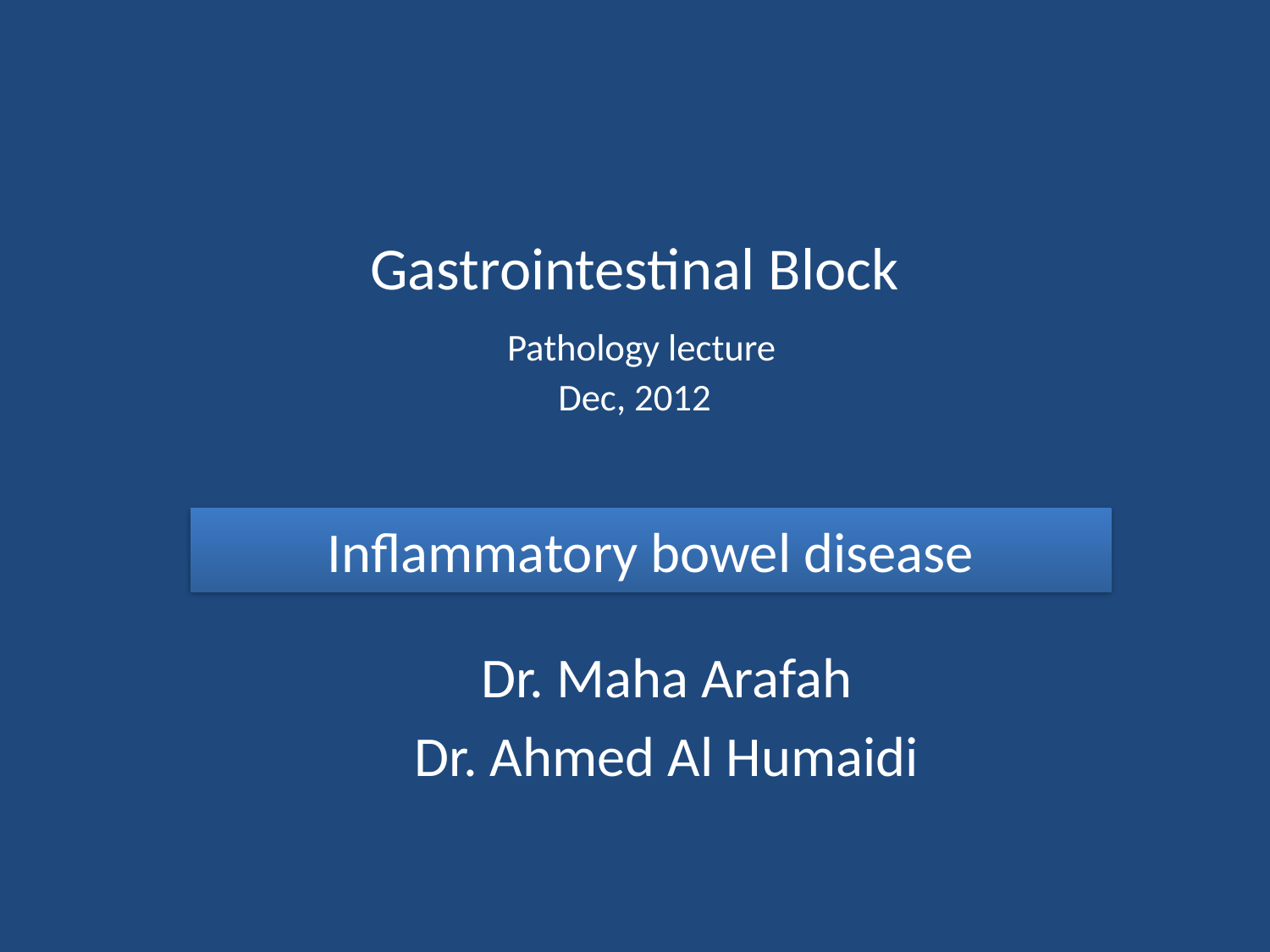

# Gastrointestinal Block Pathology lecture Dec, 2012
Inflammatory bowel disease
Dr. Maha Arafah
Dr. Ahmed Al Humaidi